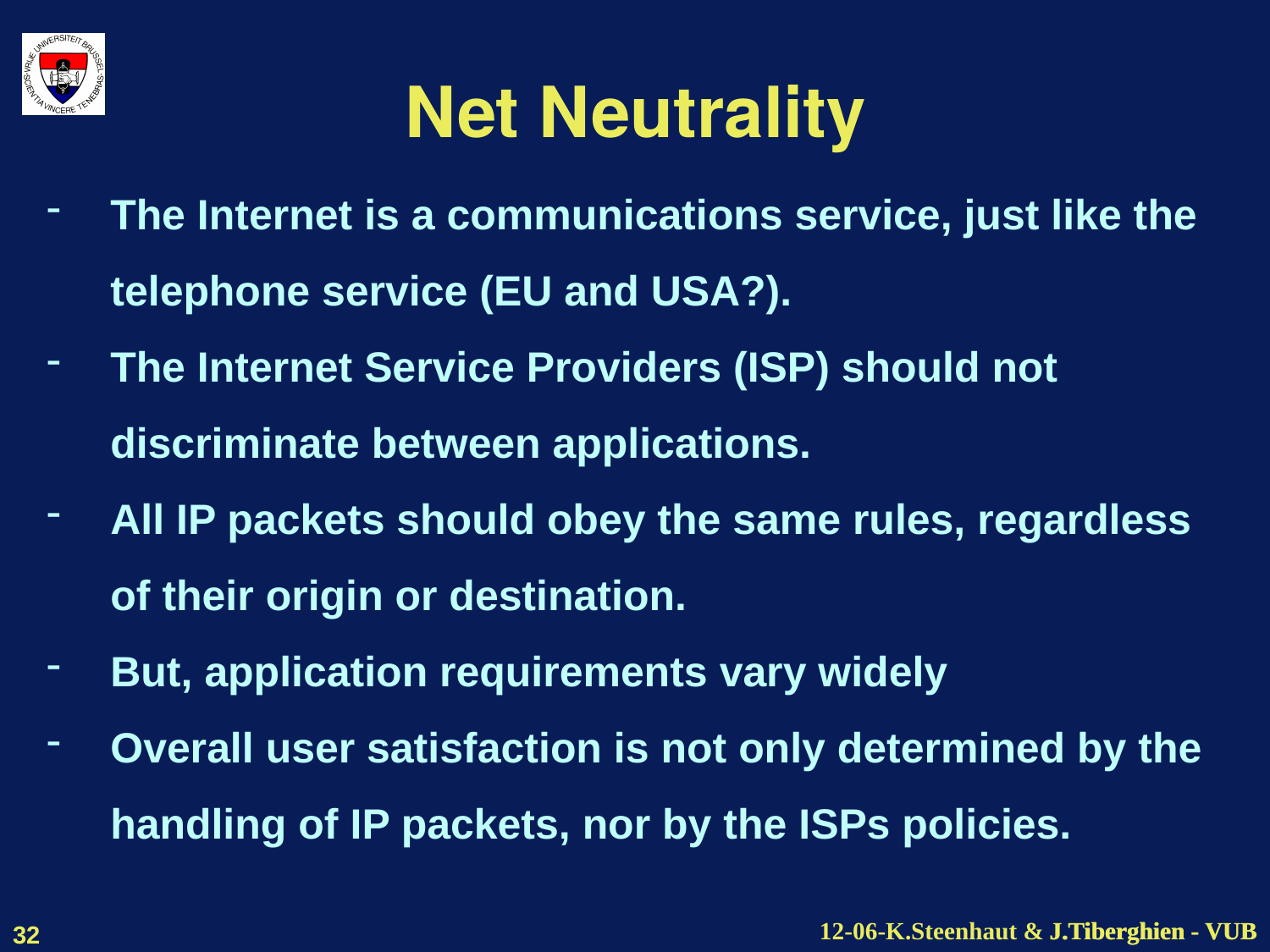

# Net Neutrality
The Internet is a communications service, just like the telephone service (EU and USA?).
The Internet Service Providers (ISP) should not discriminate between applications.
All IP packets should obey the same rules, regardless of their origin or destination.
But, application requirements vary widely
Overall user satisfaction is not only determined by the handling of IP packets, nor by the ISPs policies.
32